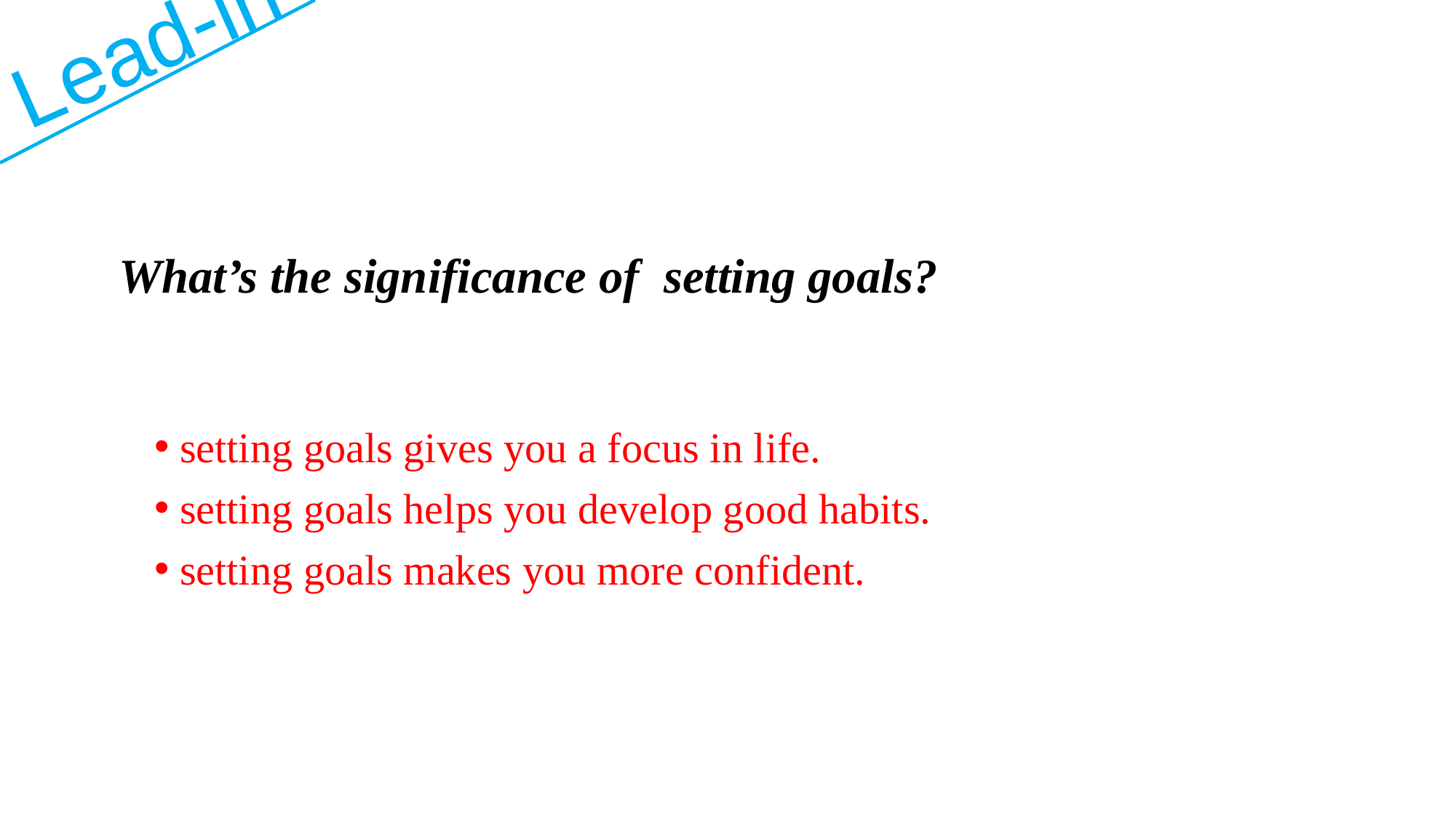

Lead-in
What’s the significance of  setting goals?
 setting goals gives you a focus in life.
 setting goals helps you develop good habits.
 setting goals makes you more confident.